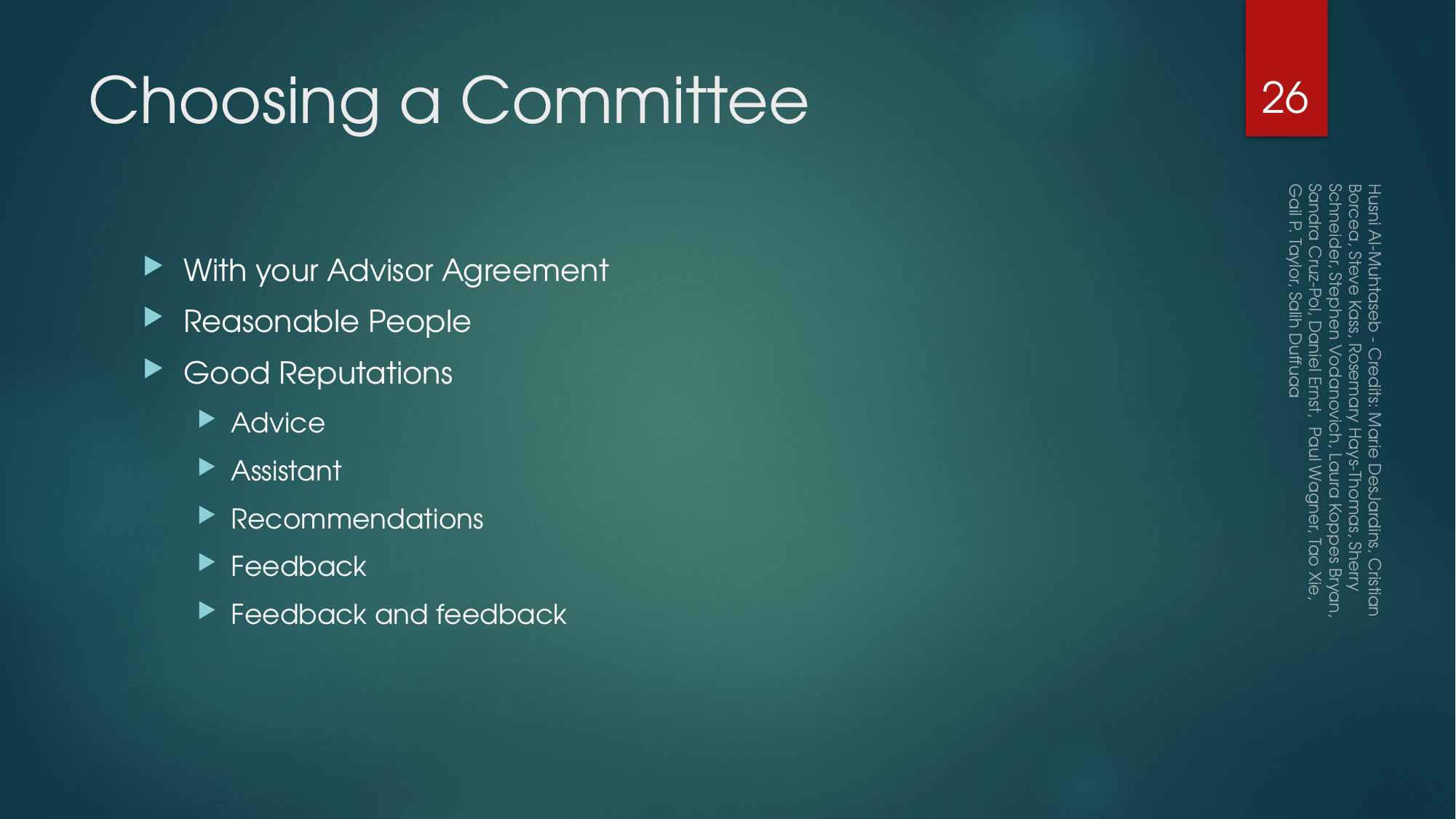

26
# Choosing a Committee
With your Advisor Agreement
Reasonable People
Good Reputations
Advice
Assistant
Recommendations
Feedback
Feedback and feedback
Husni Al-Muhtaseb - Credits: Marie DesJardins, Cristian Borcea, Steve Kass, Rosemary Hays-Thomas, Sherry Schneider, Stephen Vodanovich, Laura Koppes Bryan, Sandra Cruz-Pol, Daniel Ernst,  Paul Wagner, Tao Xie, Gail P. Taylor, Salih Duffuaa